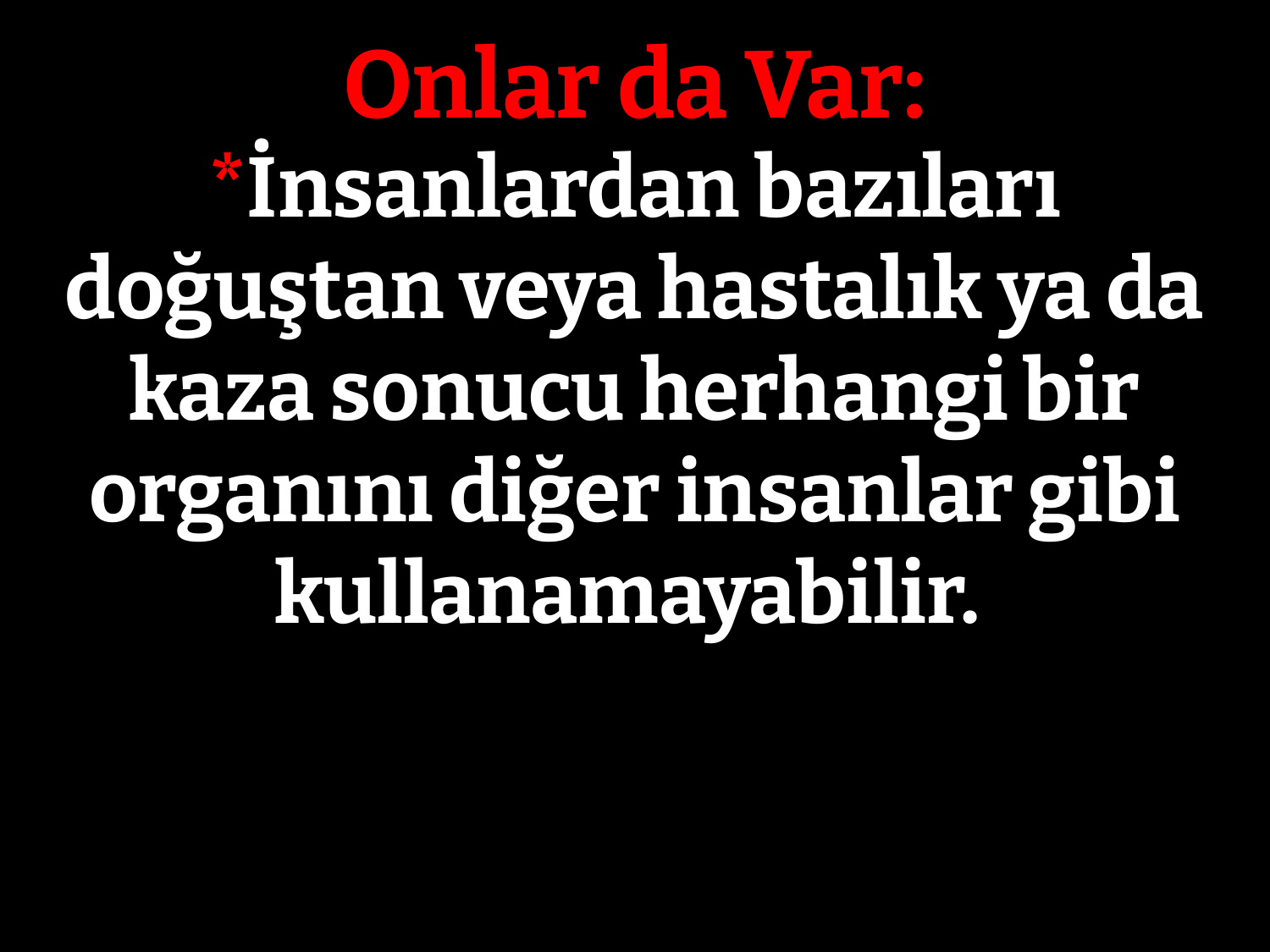

Onlar da Var:
*İnsanlardan bazıları doğuştan veya hastalık ya da kaza sonucu herhangi bir organını diğer insanlar gibi kullanamayabilir.
#